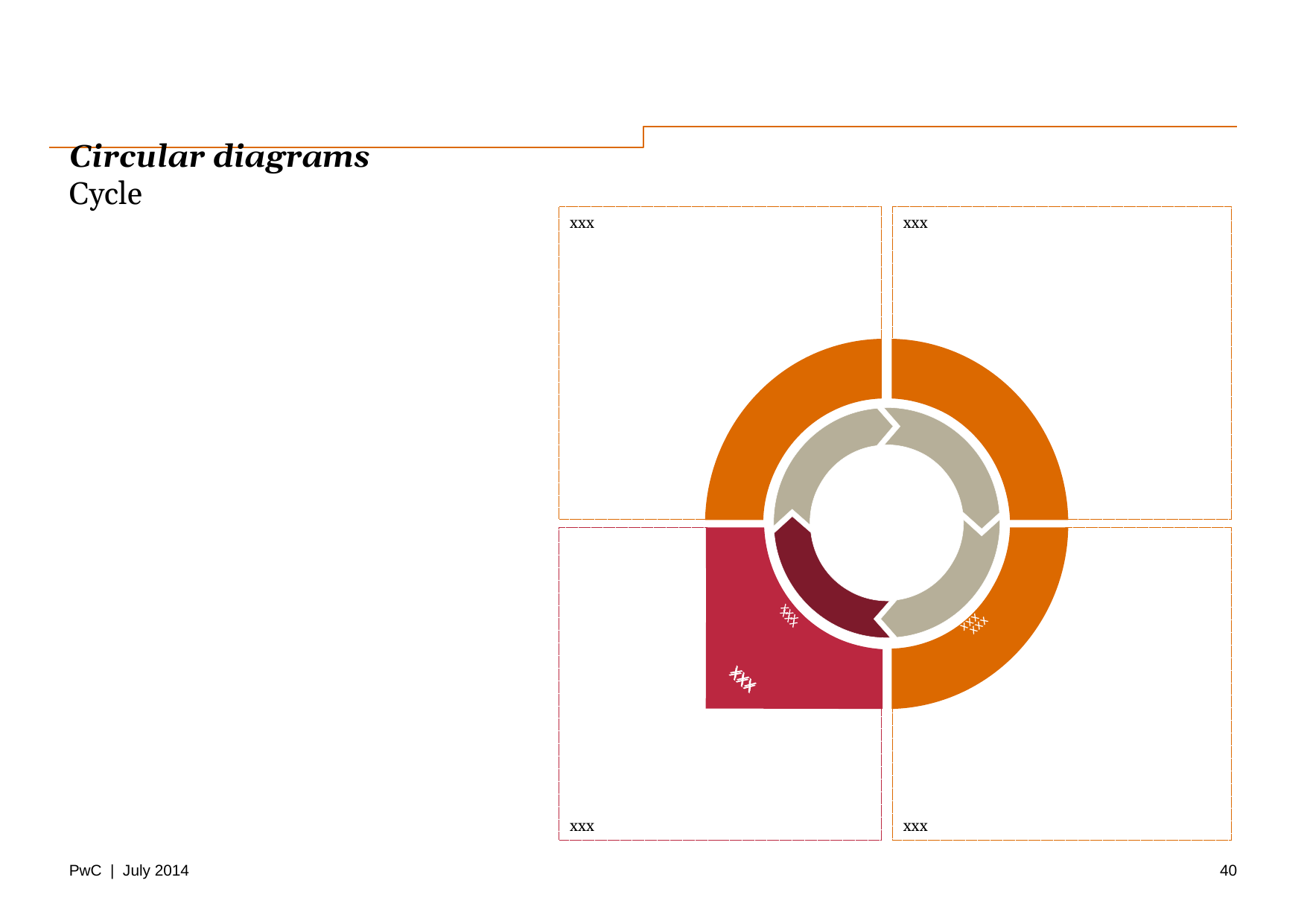

# Circular diagrams Cycle
xxx
xxx
xxx
xxx
xxx
xxx
xxx
xxx

xxx
xxx
xxx
xxx

40